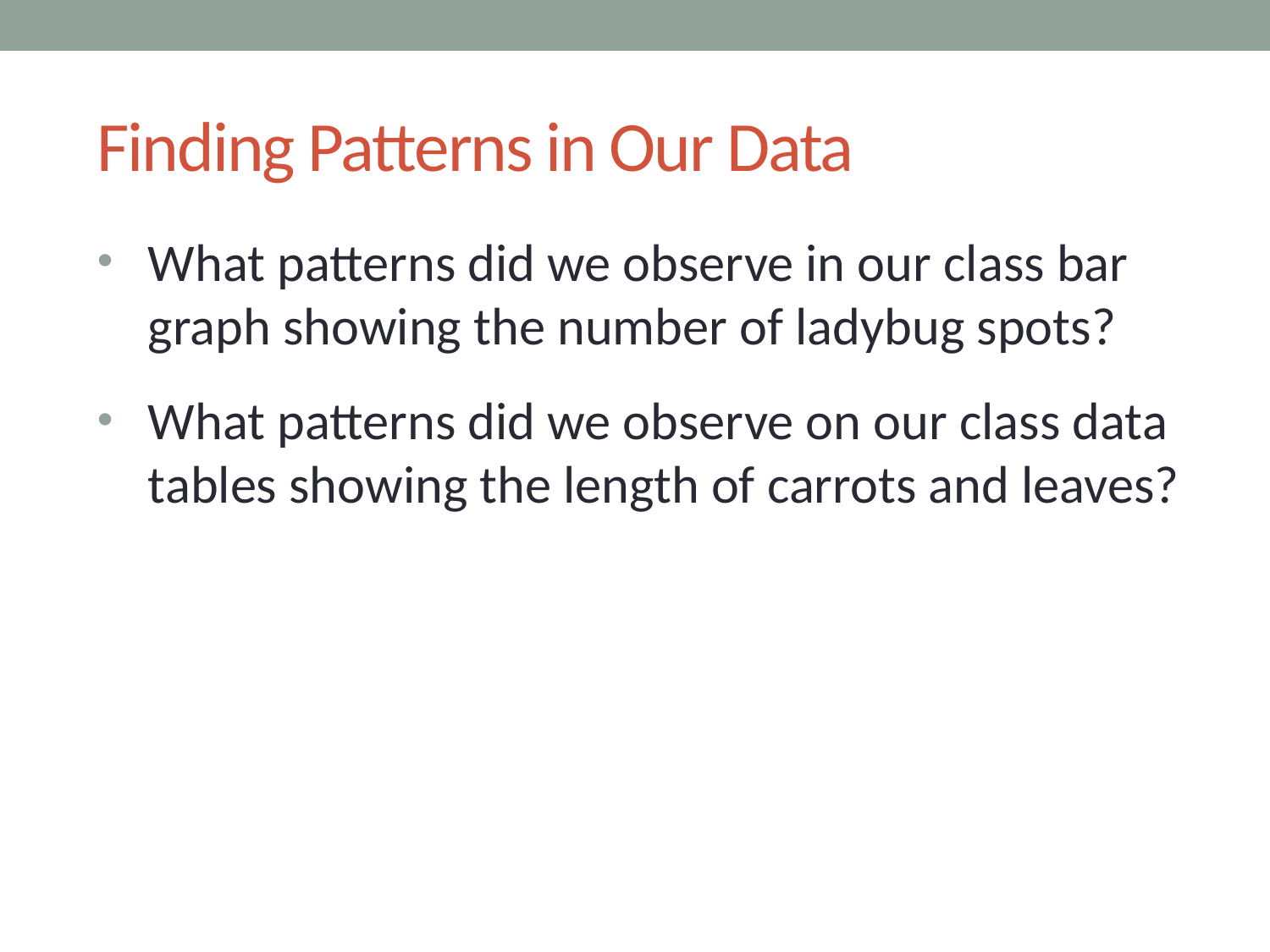

# Finding Patterns in Our Data
What patterns did we observe in our class bar graph showing the number of ladybug spots?
What patterns did we observe on our class data tables showing the length of carrots and leaves?